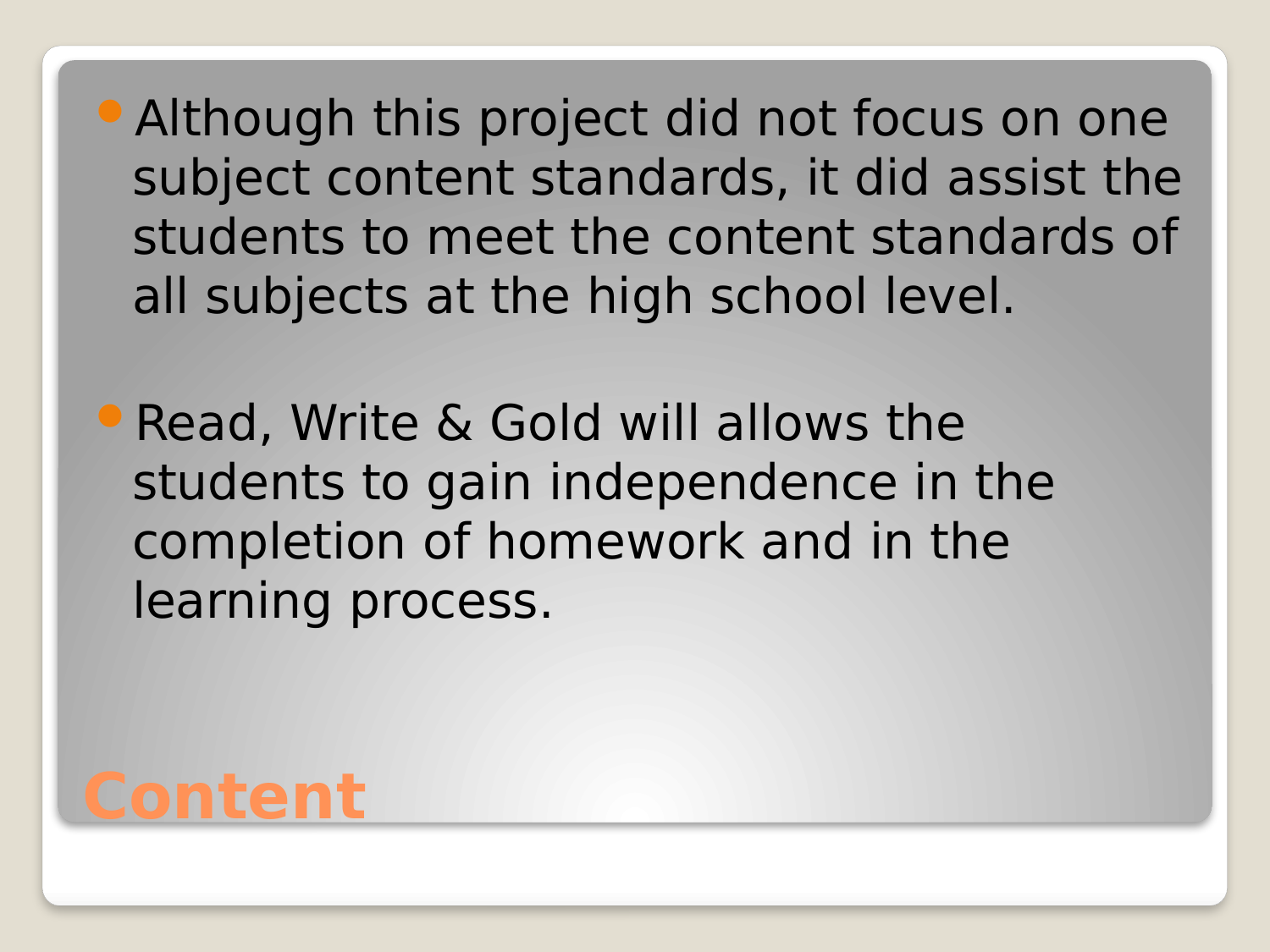

Although this project did not focus on one subject content standards, it did assist the students to meet the content standards of all subjects at the high school level.

Read, Write & Gold will allows the students to gain independence in the completion of homework and in the learning process.
# Content